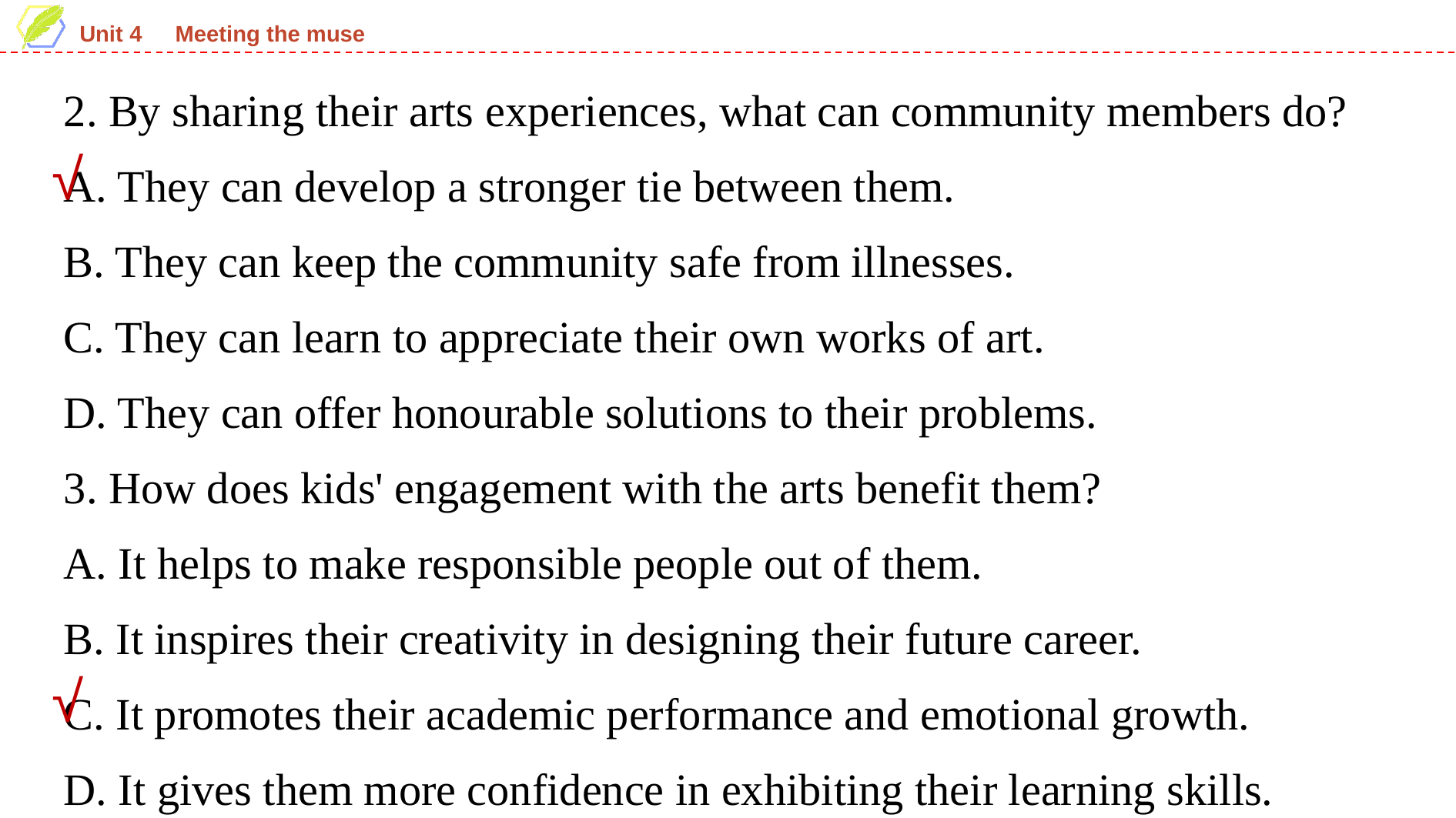

2. By sharing their arts experiences, what can community members do?
A. They can develop a stronger tie between them.
B. They can keep the community safe from illnesses.
C. They can learn to appreciate their own works of art.
D. They can offer honourable solutions to their problems.
3. How does kids' engagement with the arts benefit them?
A. It helps to make responsible people out of them.
B. It inspires their creativity in designing their future career.
C. It promotes their academic performance and emotional growth.
D. It gives them more confidence in exhibiting their learning skills.

√
√